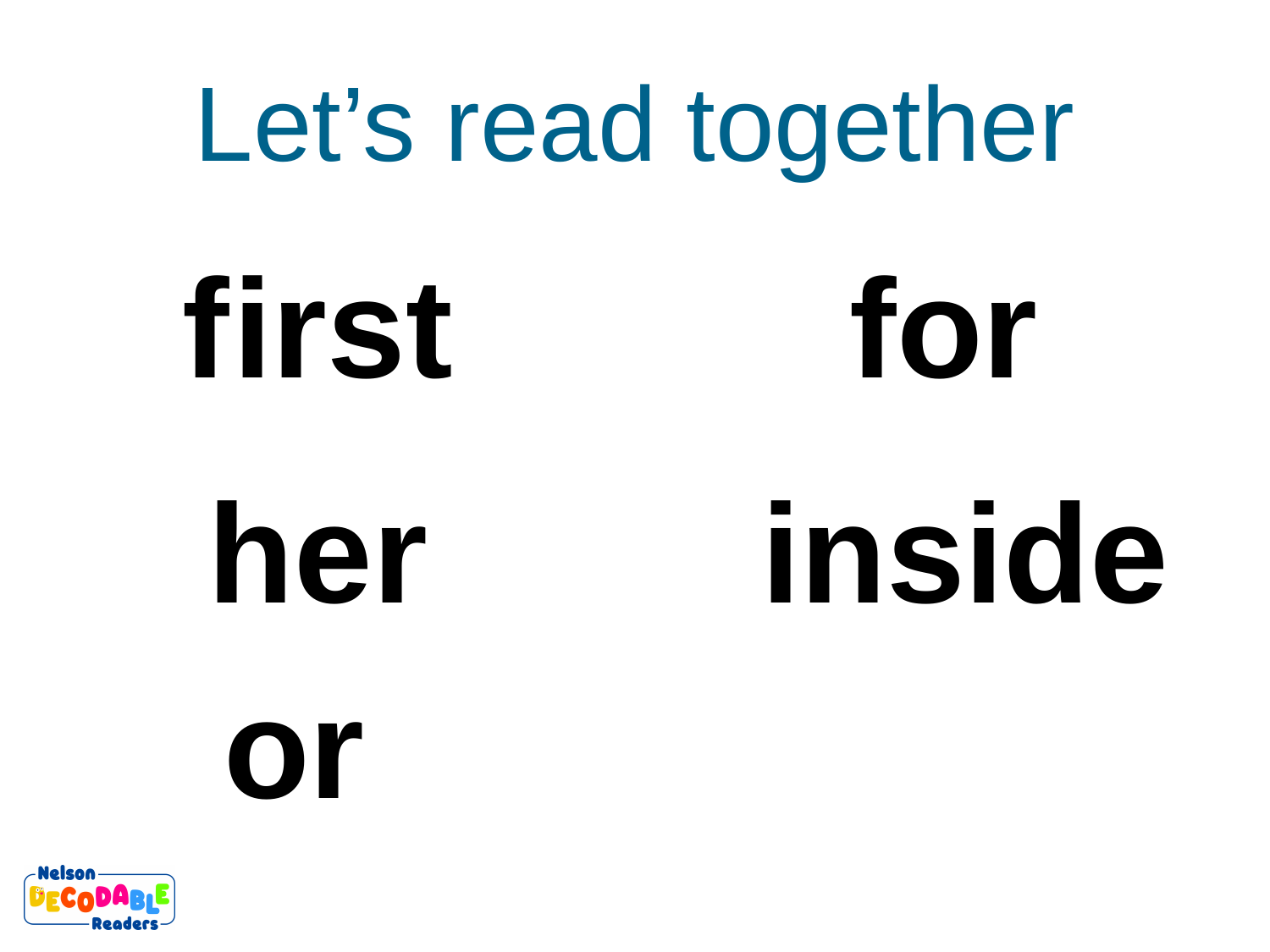

Let’s read together
f irst
for
her
inside

or